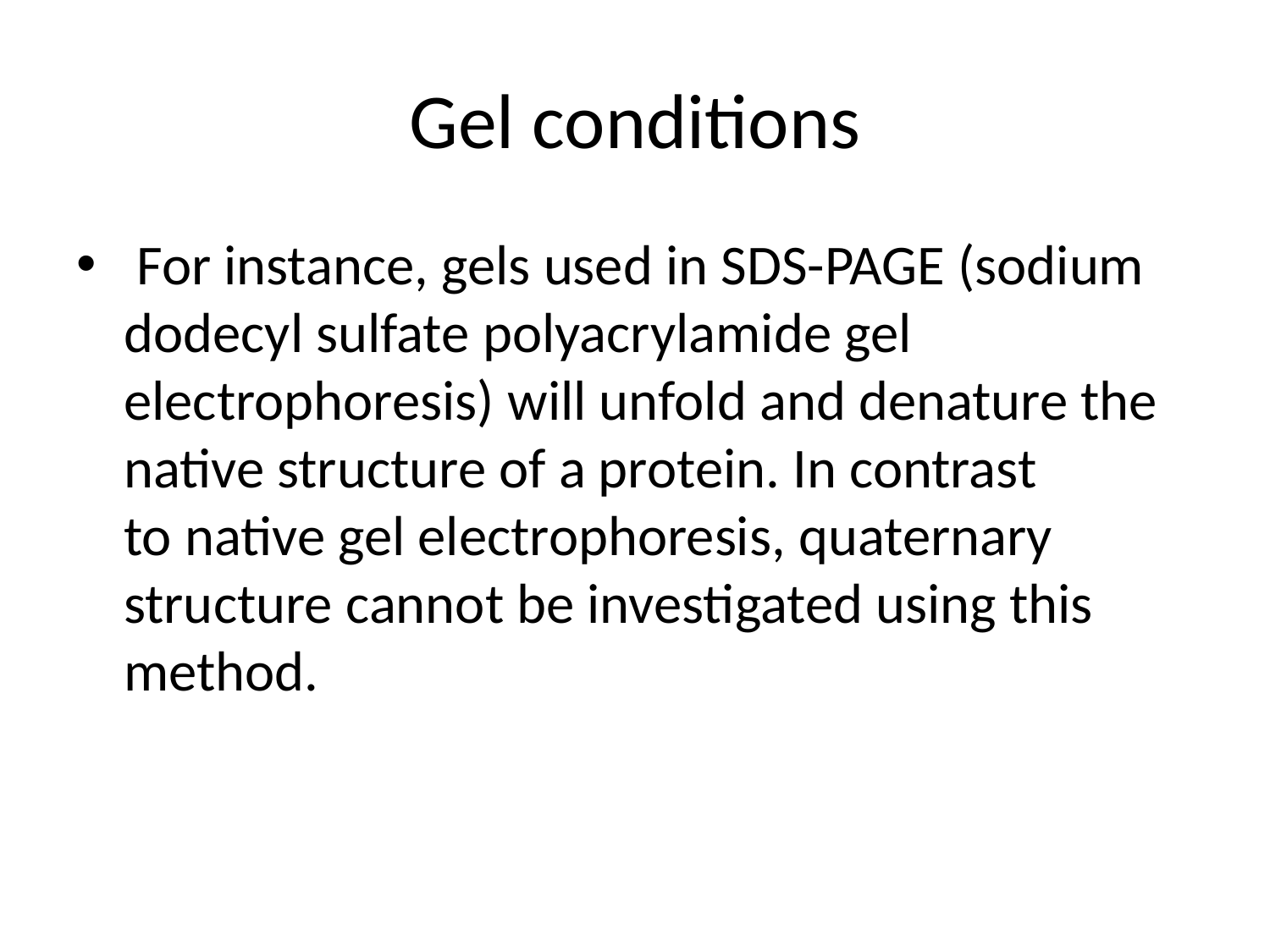

# Gel conditions
 For instance, gels used in SDS-PAGE (sodium dodecyl sulfate polyacrylamide gel electrophoresis) will unfold and denature the native structure of a protein. In contrast to native gel electrophoresis, quaternary structure cannot be investigated using this method.